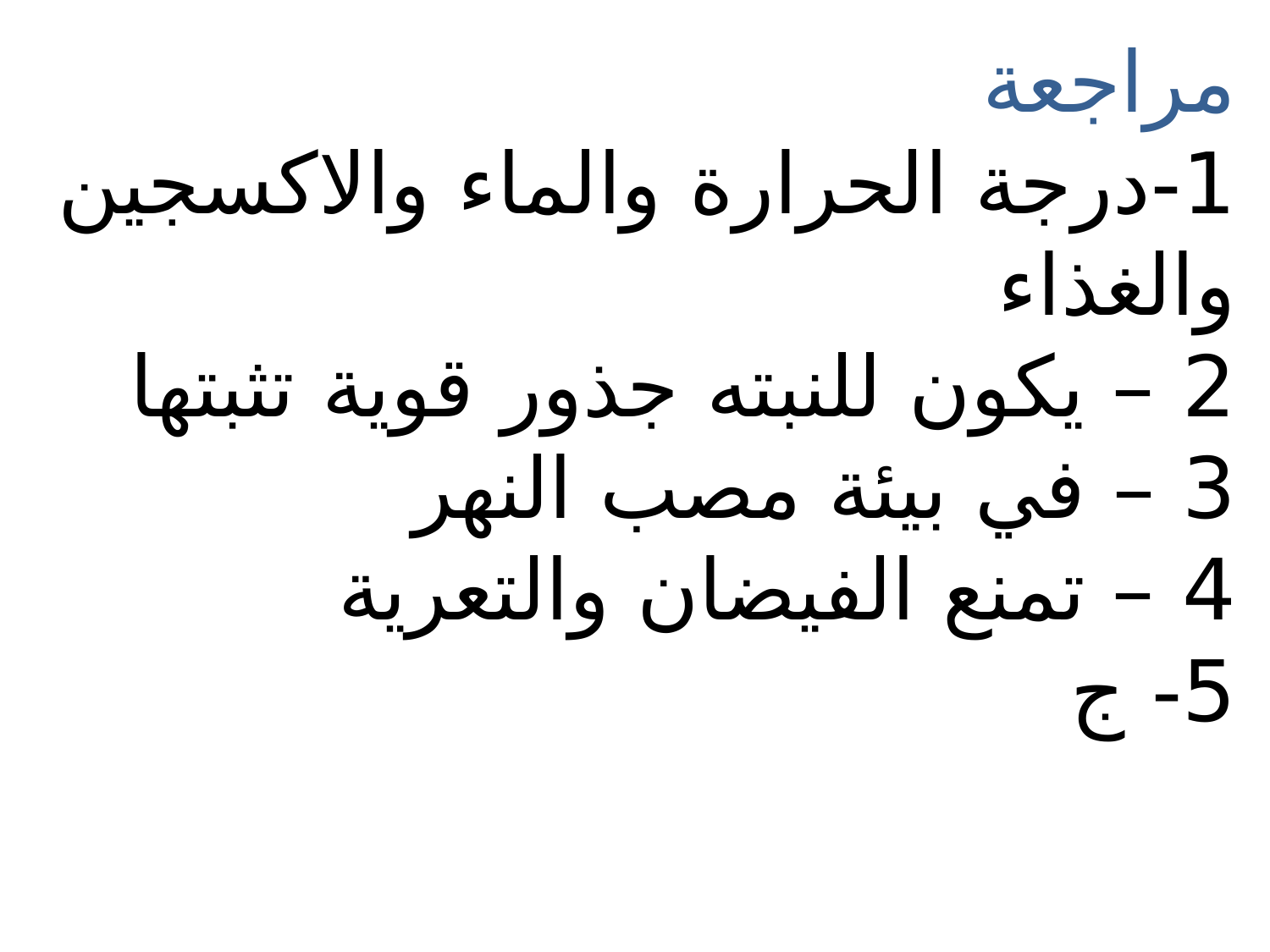

مراجعة
1-درجة الحرارة والماء والاكسجين والغذاء
2 – يكون للنبته جذور قوية تثبتها
3 – في بيئة مصب النهر
4 – تمنع الفيضان والتعرية
5- ج